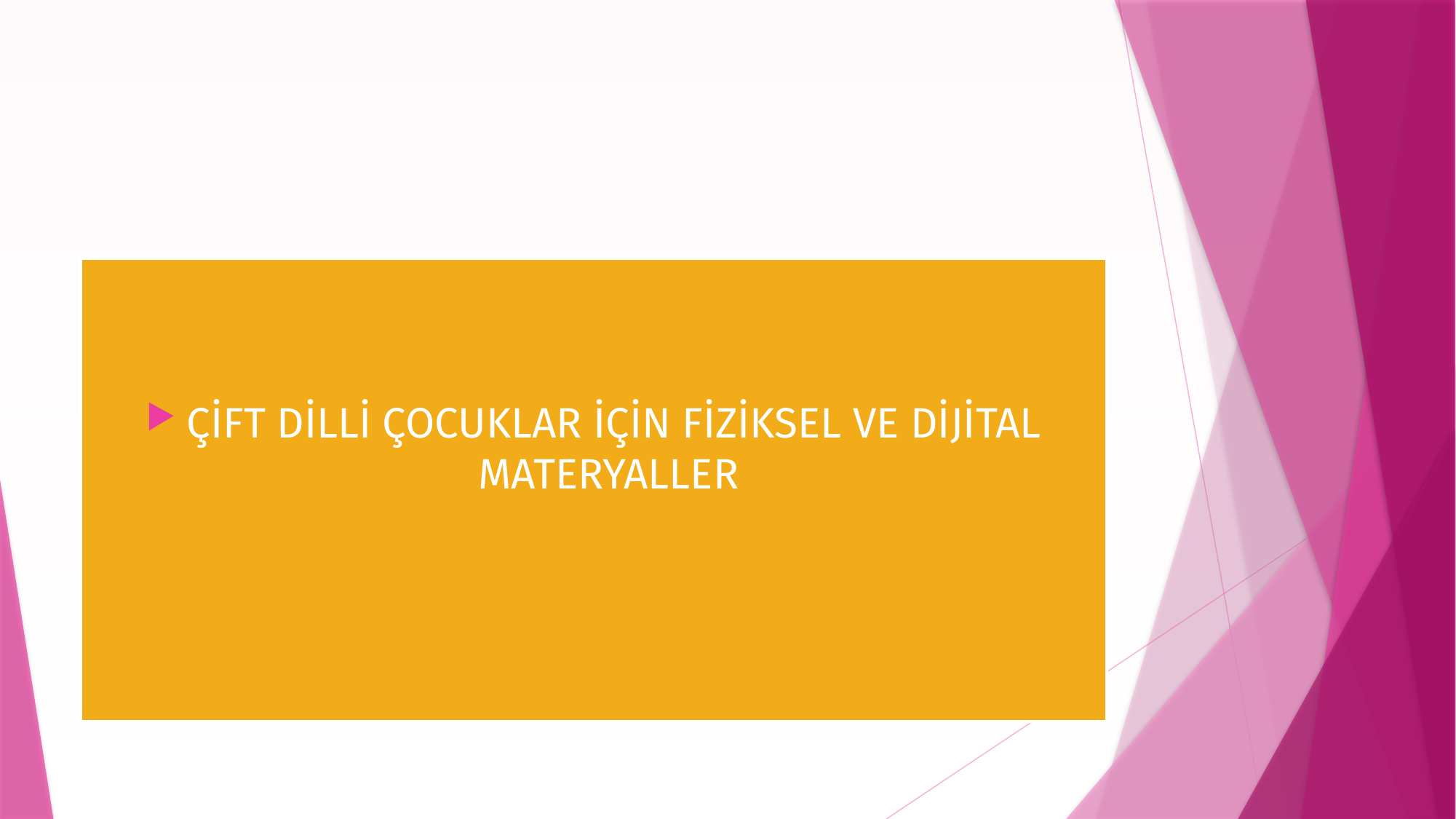

#

ÇİFT DİLLİ ÇOCUKLAR İÇİN FİZİKSEL VE DİJİTAL MATERYALLER